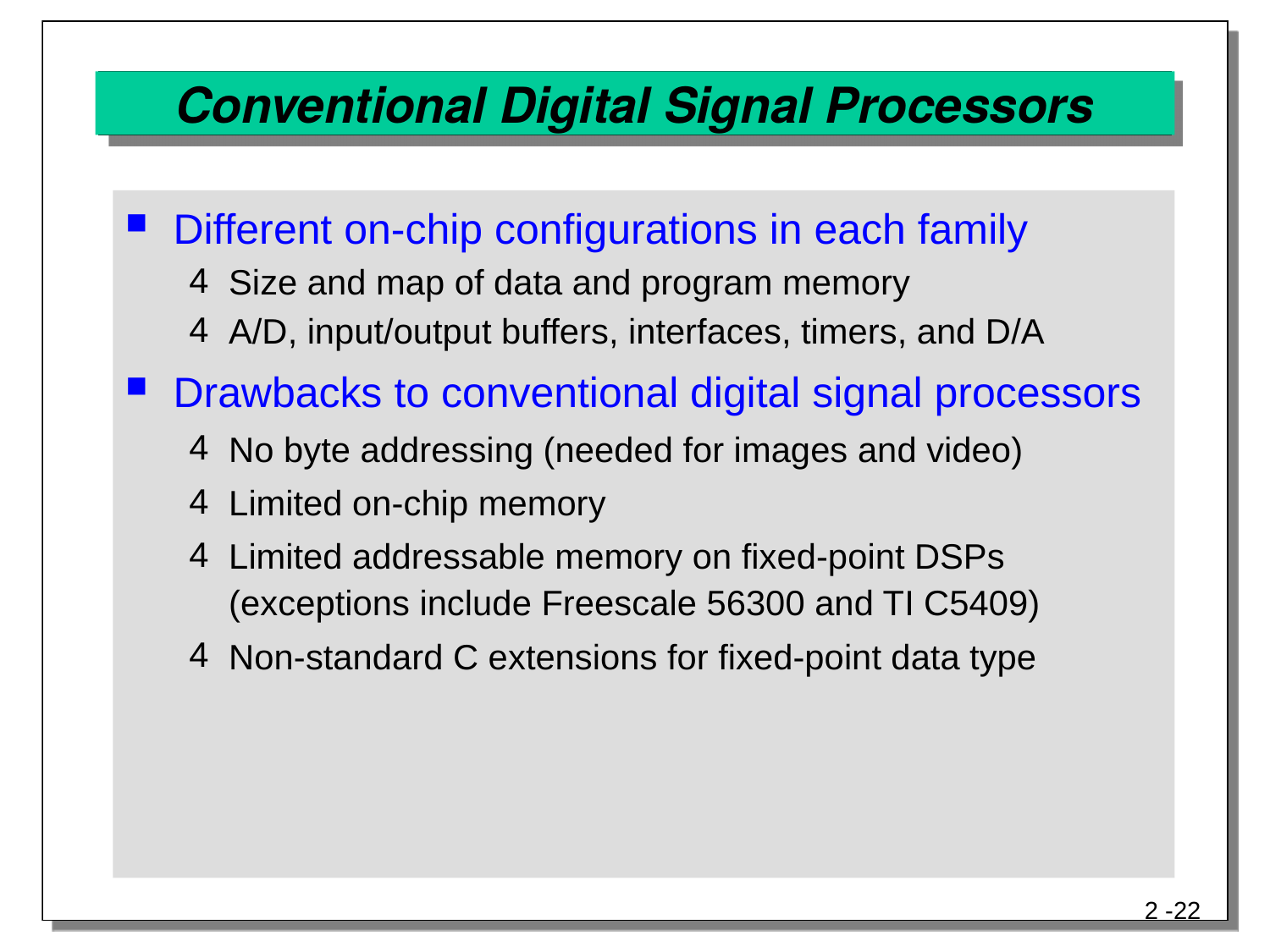

# Conventional Digital Signal Processors
Different on-chip configurations in each family
Size and map of data and program memory
A/D, input/output buffers, interfaces, timers, and D/A
Drawbacks to conventional digital signal processors
No byte addressing (needed for images and video)
Limited on-chip memory
Limited addressable memory on fixed-point DSPs (exceptions include Freescale 56300 and TI C5409)
Non-standard C extensions for fixed-point data type